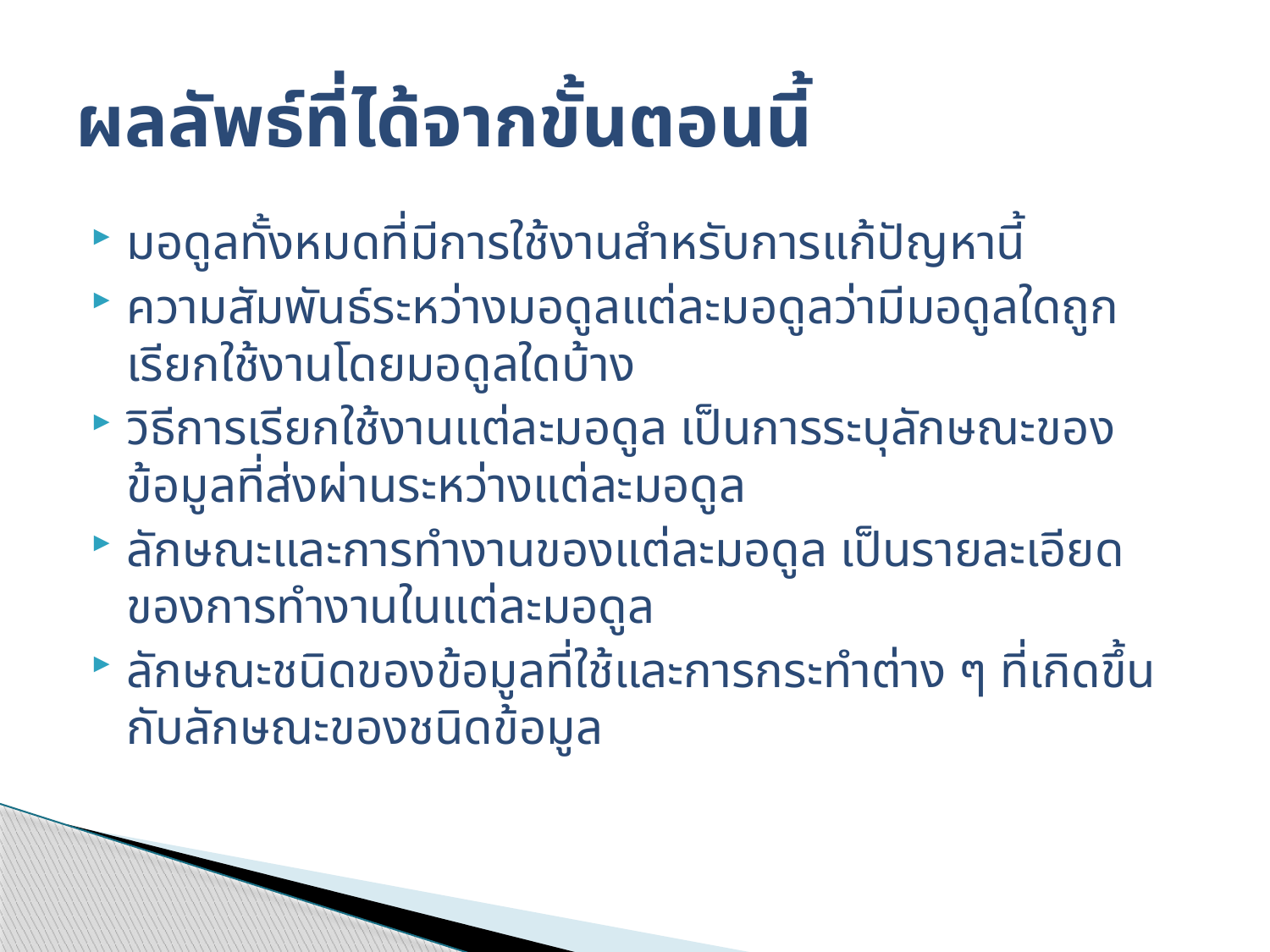

# ผลลัพธ์ที่ได้จากขั้นตอนนี้
มอดูลทั้งหมดที่มีการใช้งานสำหรับการแก้ปัญหานี้
ความสัมพันธ์ระหว่างมอดูลแต่ละมอดูลว่ามีมอดูลใดถูกเรียกใช้งานโดยมอดูลใดบ้าง
วิธีการเรียกใช้งานแต่ละมอดูล เป็นการระบุลักษณะของข้อมูลที่ส่งผ่านระหว่างแต่ละมอดูล
ลักษณะและการทำงานของแต่ละมอดูล เป็นรายละเอียดของการทำงานในแต่ละมอดูล
ลักษณะชนิดของข้อมูลที่ใช้และการกระทำต่าง ๆ ที่เกิดขึ้นกับลักษณะของชนิดข้อมูล